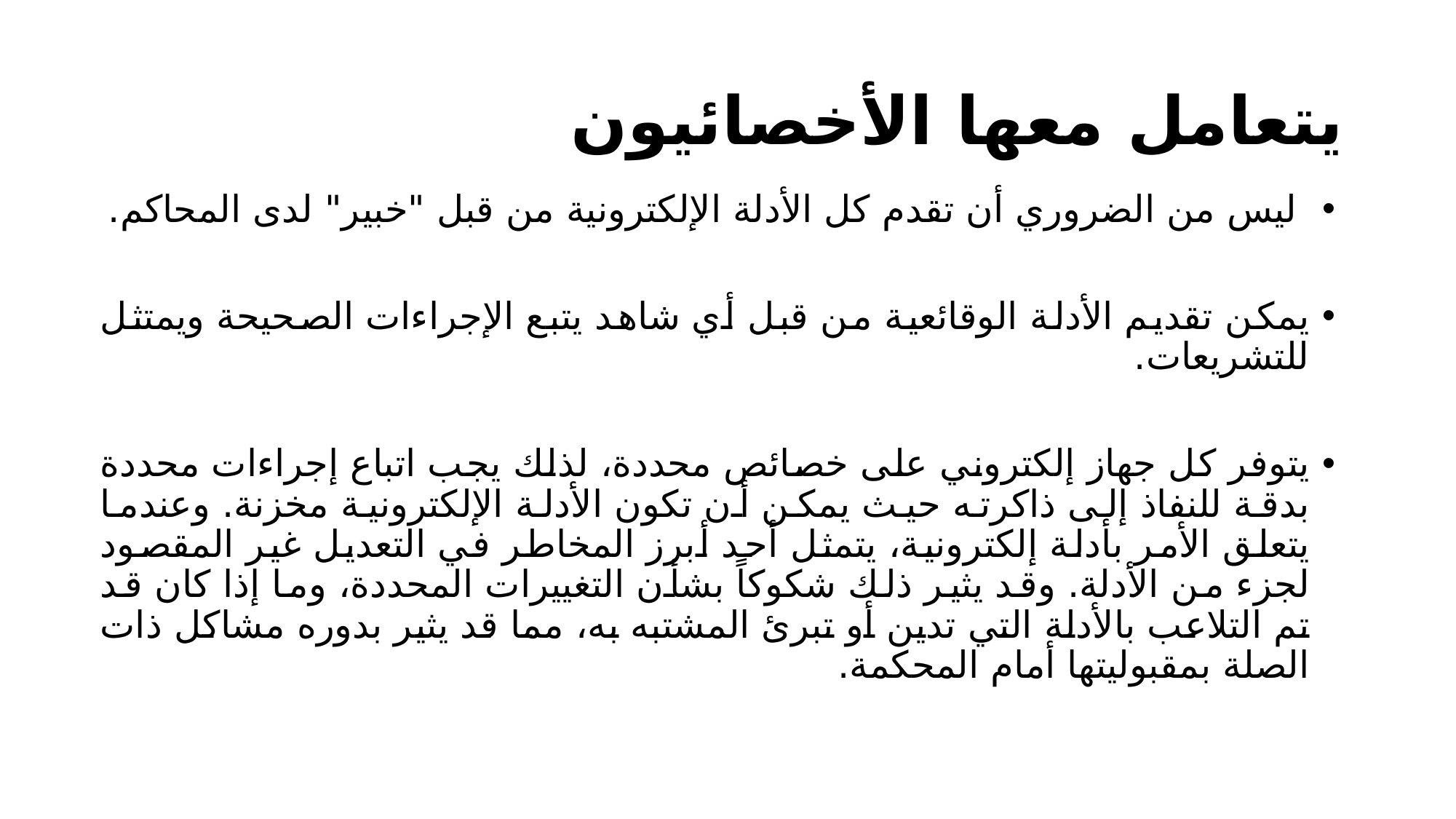

# يتعامل معها الأخصائيون
 ليس من الضروري أن تقدم كل الأدلة الإلكترونية من قبل "خبير" لدى المحاكم.

يمكن تقديم الأدلة الوقائعية من قبل أي شاهد يتبع الإجراءات الصحيحة ويمتثل للتشريعات.

يتوفر كل جهاز إلكتروني على خصائص محددة، لذلك يجب اتباع إجراءات محددة بدقة للنفاذ إلى ذاكرته حيث يمكن أن تكون الأدلة الإلكترونية مخزنة. وعندما يتعلق الأمر بأدلة إلكترونية، يتمثل أحد أبرز المخاطر في التعديل غير المقصود لجزء من الأدلة. وقد يثير ذلك شكوكاً بشأن التغييرات المحددة، وما إذا كان قد تم التلاعب بالأدلة التي تدين أو تبرئ المشتبه به، مما قد يثير بدوره مشاكل ذات الصلة بمقبوليتها أمام المحكمة.